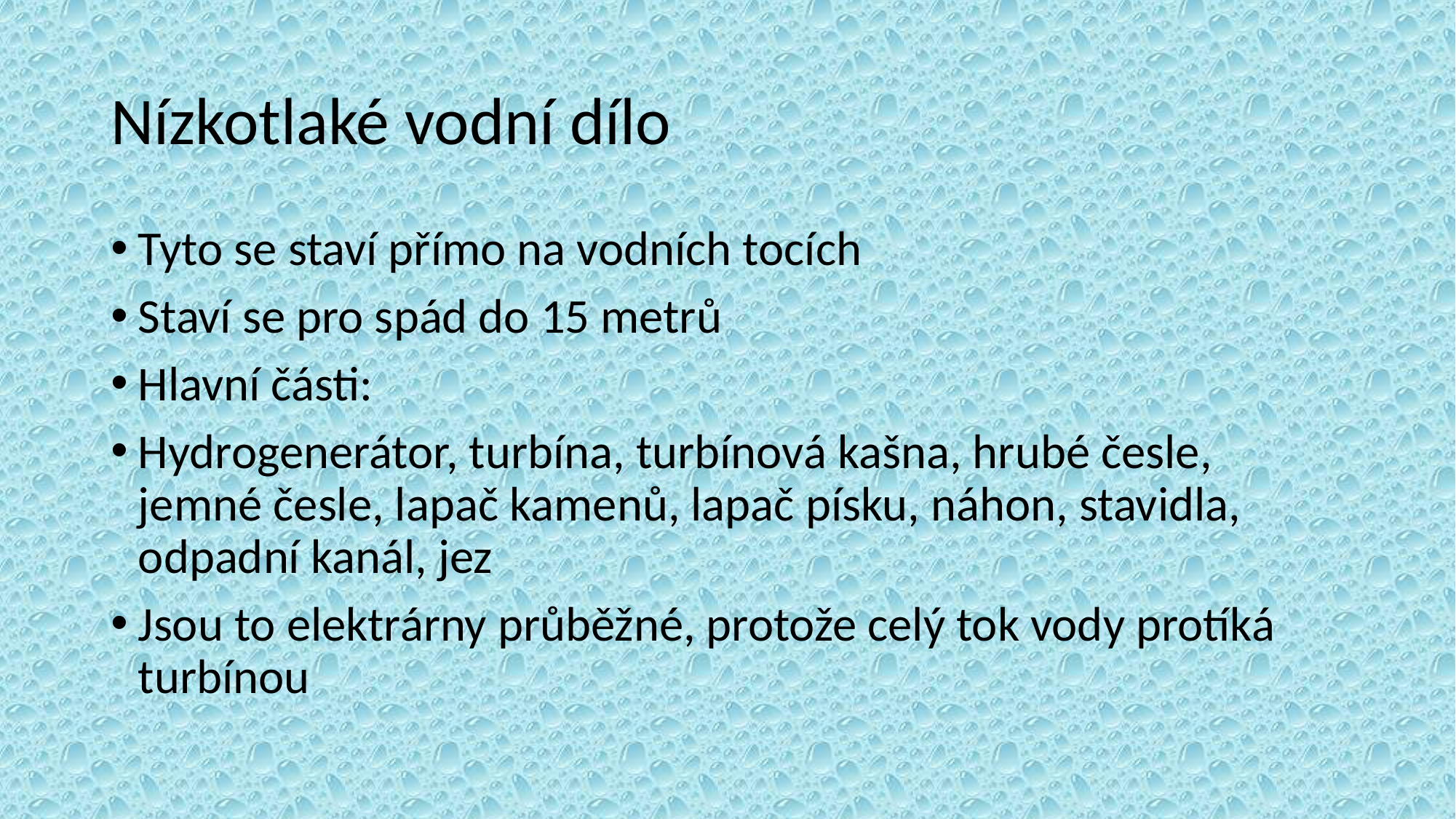

# Nízkotlaké vodní dílo
Tyto se staví přímo na vodních tocích
Staví se pro spád do 15 metrů
Hlavní části:
Hydrogenerátor, turbína, turbínová kašna, hrubé česle, jemné česle, lapač kamenů, lapač písku, náhon, stavidla, odpadní kanál, jez
Jsou to elektrárny průběžné, protože celý tok vody protíká turbínou